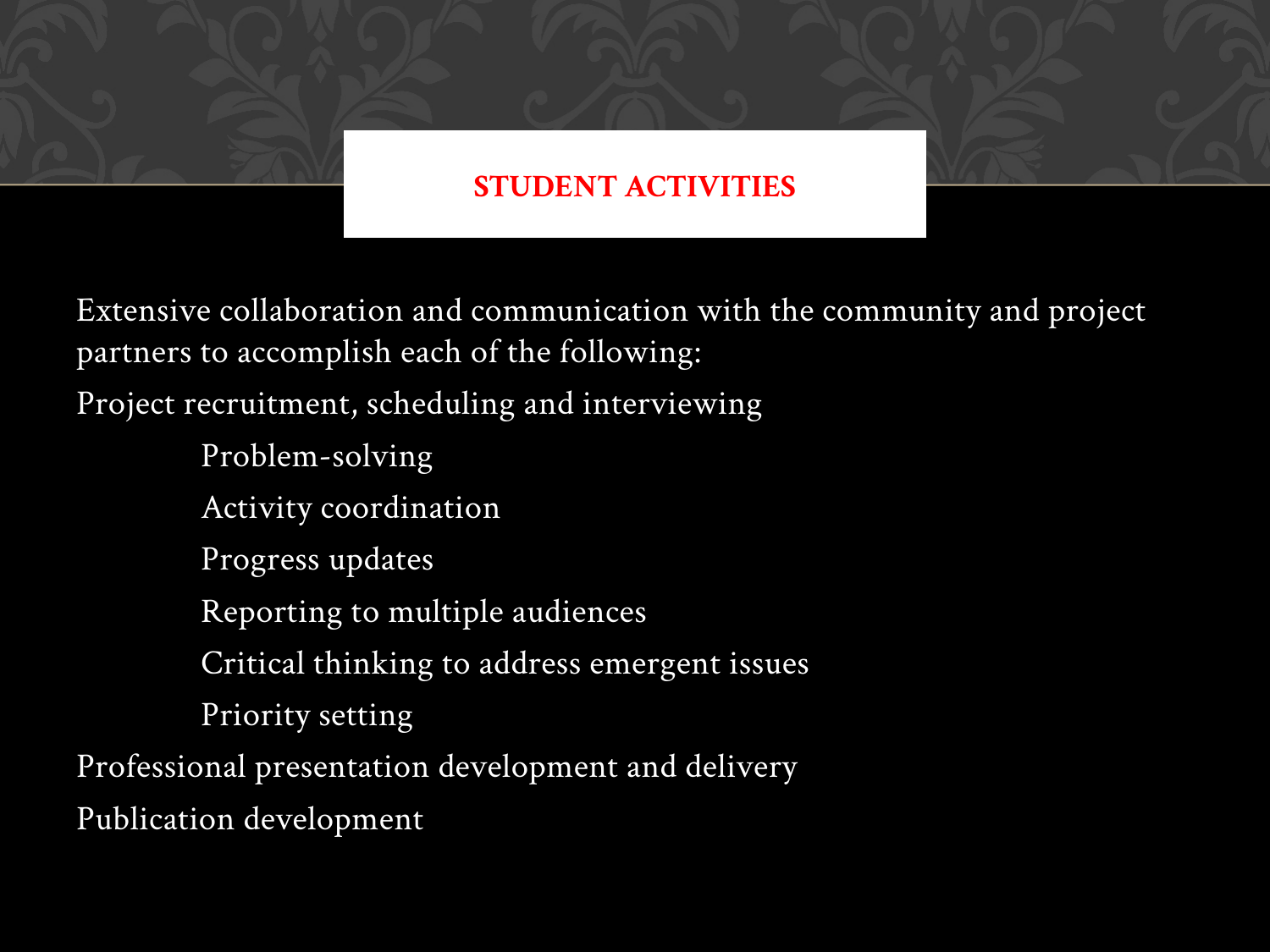

# Student Activities
Extensive collaboration and communication with the community and project partners to accomplish each of the following:
Project recruitment, scheduling and interviewing
	Problem-solving
	Activity coordination
	Progress updates
	Reporting to multiple audiences
	Critical thinking to address emergent issues
	Priority setting
Professional presentation development and delivery
Publication development